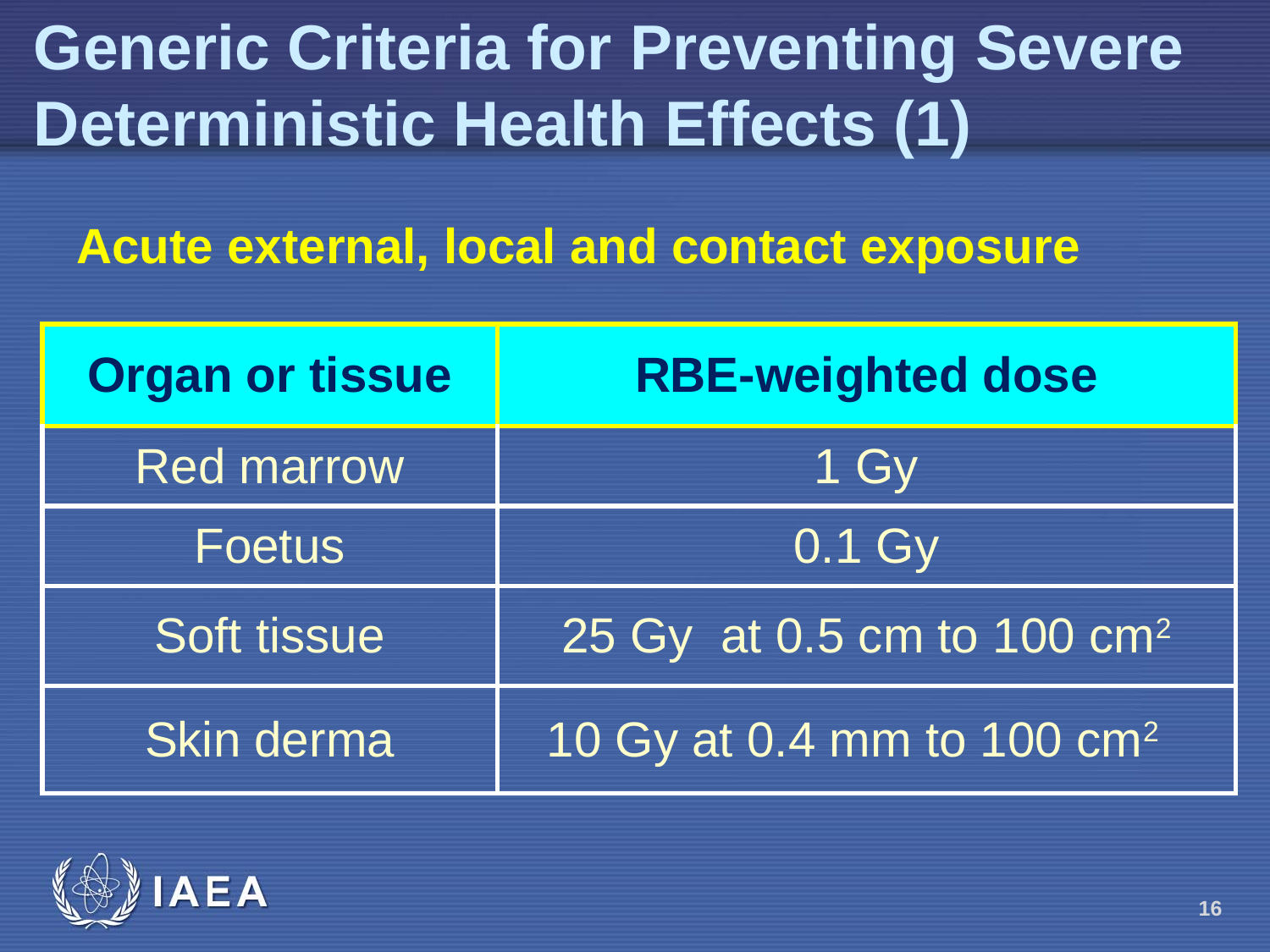

Generic Criteria for Preventing Severe Deterministic Health Effects (1)
Acute external, local and contact exposure
| Organ or tissue | RBE-weighted dose |
| --- | --- |
| Red marrow | 1 Gy |
| Foetus | 0.1 Gy |
| Soft tissue | 25 Gy at 0.5 cm to 100 cm2 |
| Skin derma | 10 Gy at 0.4 mm to 100 cm2 |
16